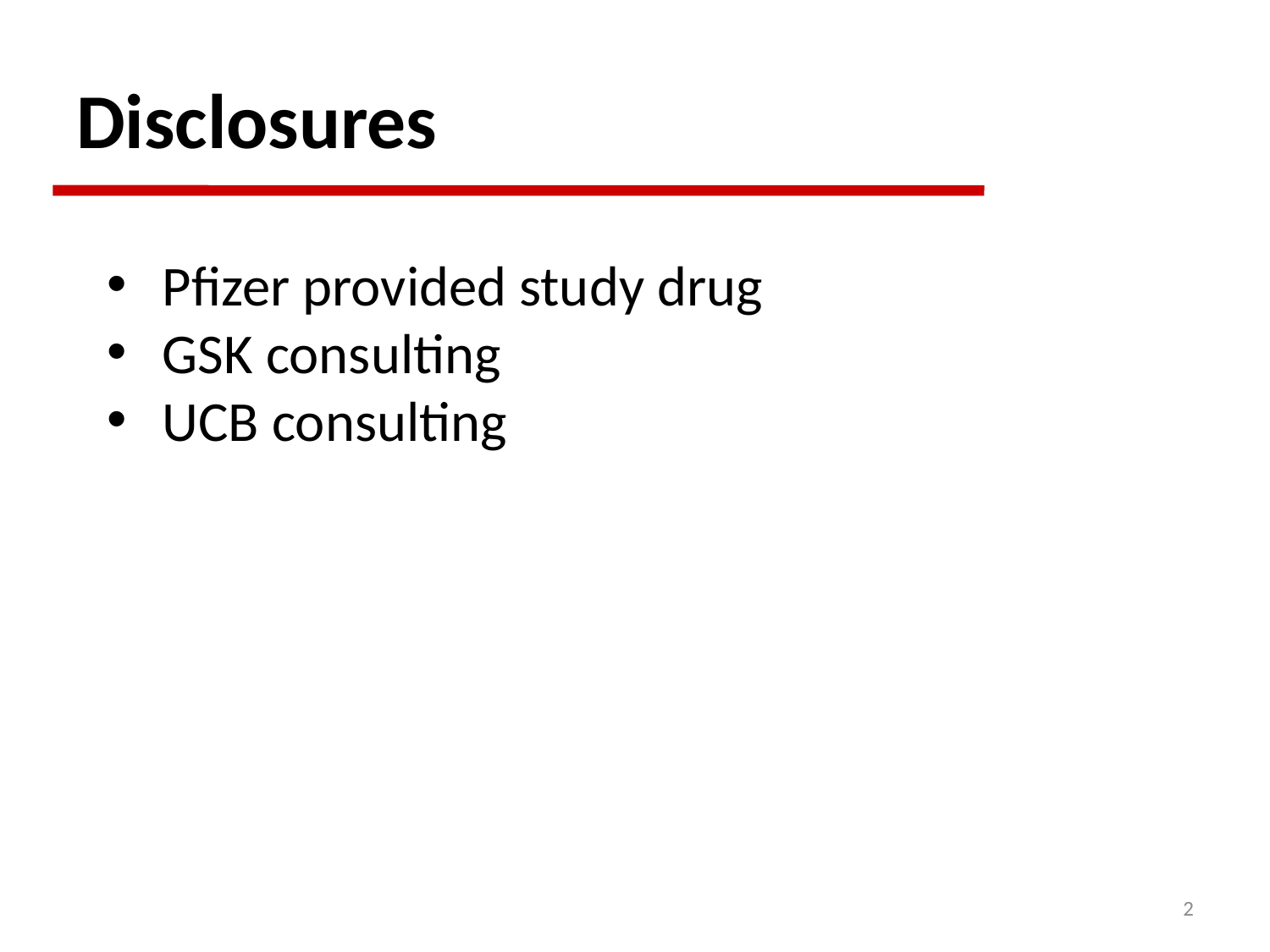

# Disclosures

  Pfizer provided study drug
  GSK consulting
  UCB consulting
2